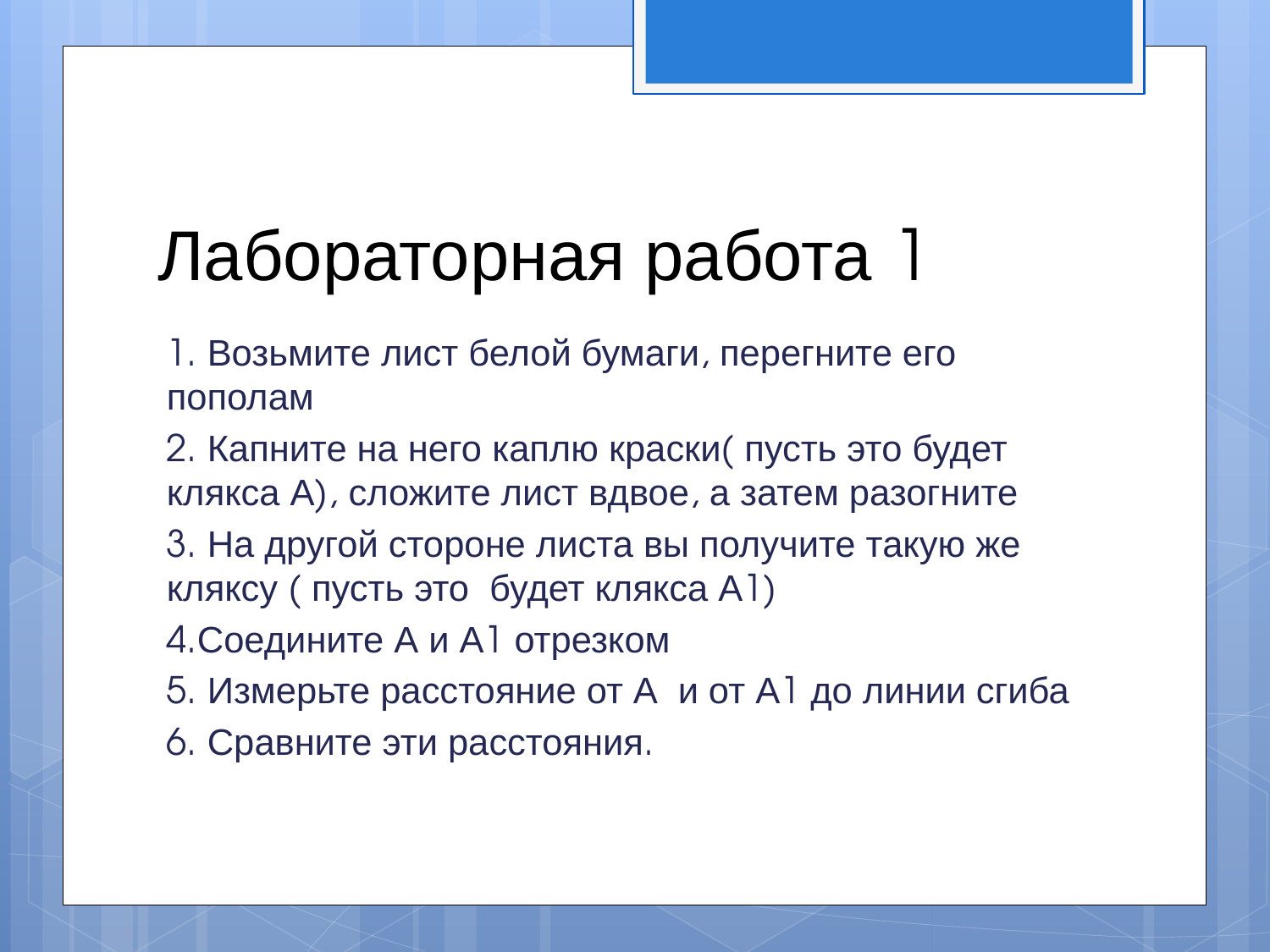

# Лабораторная работа 1
1. Возьмите лист белой бумаги, перегните его пополам
2. Капните на него каплю краски( пусть это будет клякса А), сложите лист вдвое, а затем разогните
3. На другой стороне листа вы получите такую же кляксу ( пусть это  будет клякса А1)
4.Соедините А и А1 отрезком
5. Измерьте расстояние от А  и от А1 до линии сгиба
6. Сравните эти расстояния.